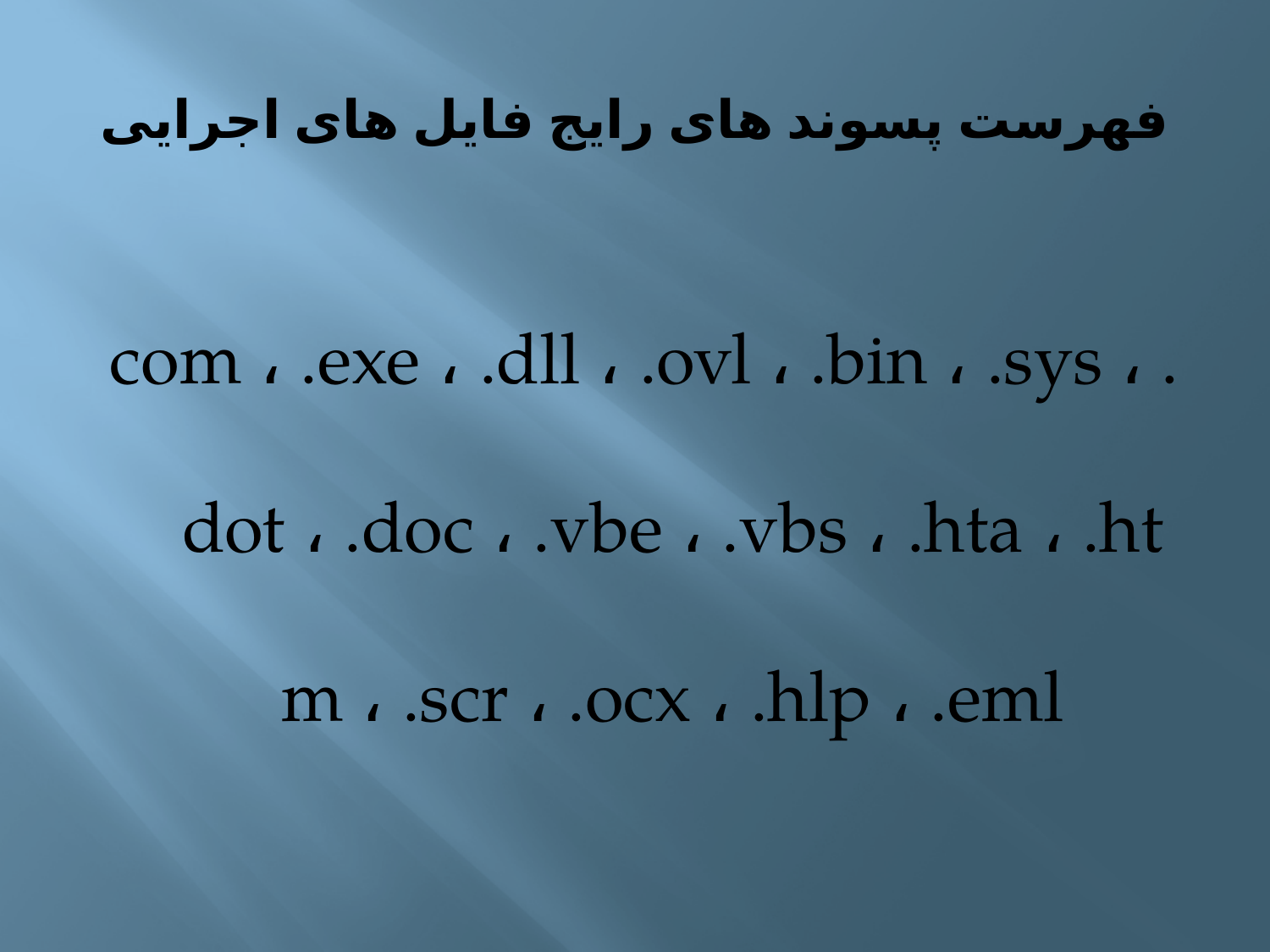

# فهرست پسوند های رایج فایل های اجرایی
com ، .exe ، .dll ، .ovl ، .bin ، .sys ، .dot ، .doc ، .vbe ، .vbs ، .hta ، .htm ، .scr ، .ocx ، .hlp ، .eml